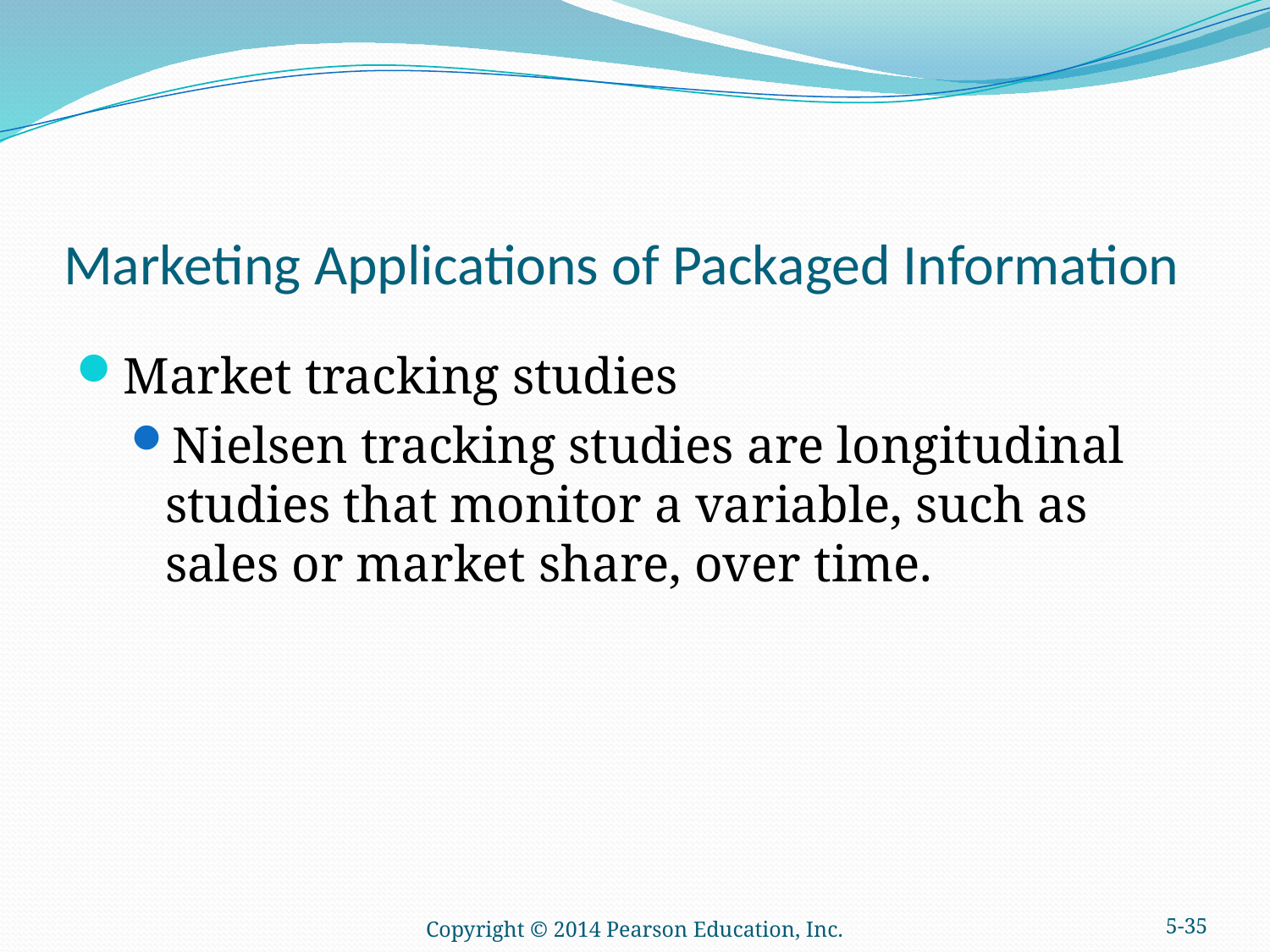

# Marketing Applications of Packaged Information
Market tracking studies
Nielsen tracking studies are longitudinal studies that monitor a variable, such as sales or market share, over time.